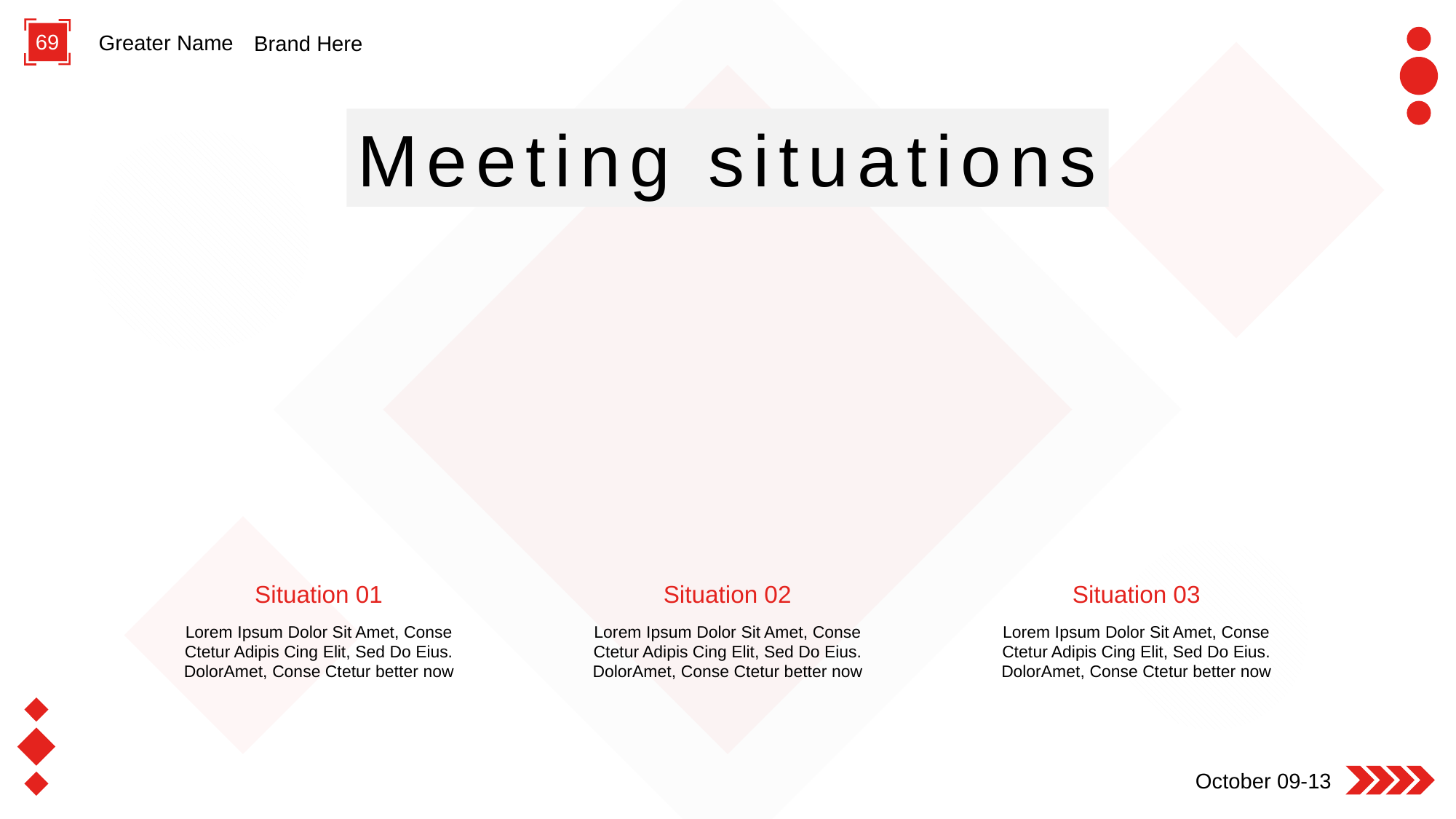

69
Greater Name
Brand Here

Meeting situations

Situation 01
Situation 02
Situation 03
Lorem Ipsum Dolor Sit Amet, Conse Ctetur Adipis Cing Elit, Sed Do Eius. DolorAmet, Conse Ctetur better now
Lorem Ipsum Dolor Sit Amet, Conse Ctetur Adipis Cing Elit, Sed Do Eius. DolorAmet, Conse Ctetur better now
Lorem Ipsum Dolor Sit Amet, Conse Ctetur Adipis Cing Elit, Sed Do Eius. DolorAmet, Conse Ctetur better now

October 09-13